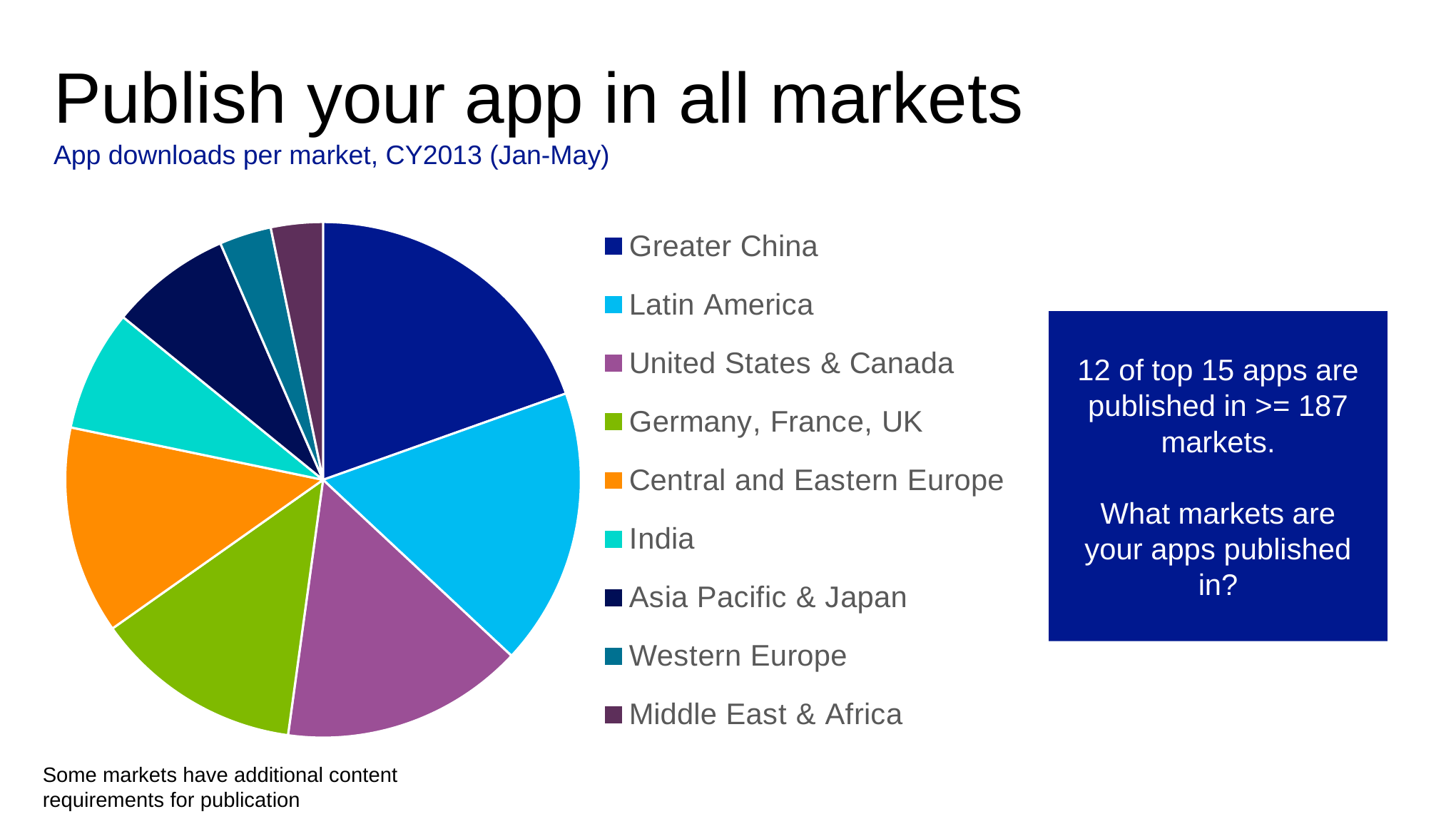

# Publish your app in all markets App downloads per market, CY2013 (Jan-May)

### Chart

| Category | Sales |
|---|---|
| Greater China | 0.18 |
| Latin America | 0.16 |
| United States & Canada | 0.14 |
| Germany, France, UK | 0.12 |
| Central and Eastern Europe | 0.12 |
| India | 0.07 |
| Asia Pacific & Japan | 0.07 |
| Western Europe | 0.03 |
| Middle East & Africa | 0.03 |
12 of top 15 apps are published in >= 187 markets.

What markets are your apps published in?
Some markets have additional content requirements for publication